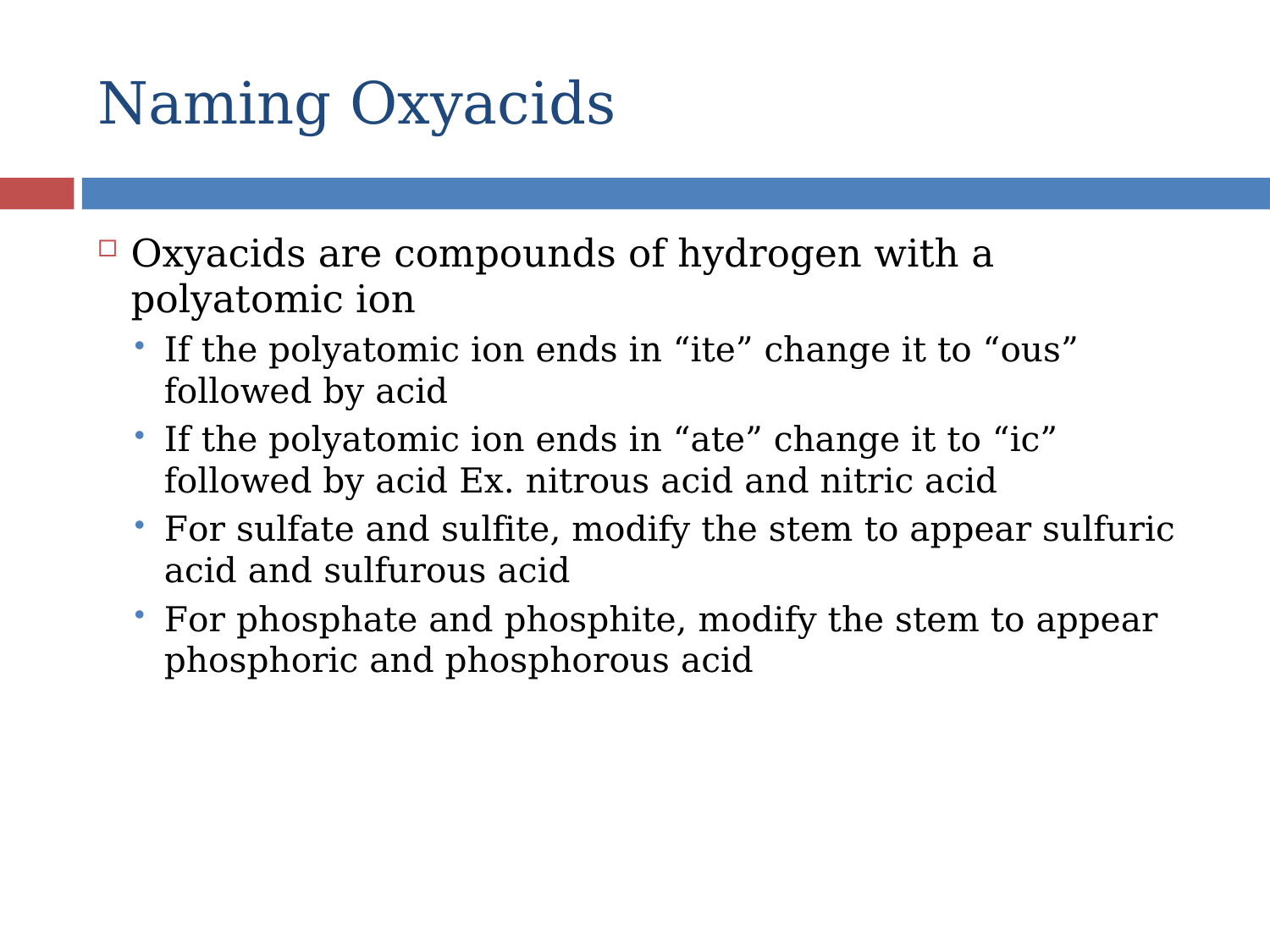

# Naming Oxyacids
Oxyacids are compounds of hydrogen with a polyatomic ion
If the polyatomic ion ends in “ite” change it to “ous” followed by acid
If the polyatomic ion ends in “ate” change it to “ic” followed by acid Ex. nitrous acid and nitric acid
For sulfate and sulfite, modify the stem to appear sulfuric acid and sulfurous acid
For phosphate and phosphite, modify the stem to appear phosphoric and phosphorous acid